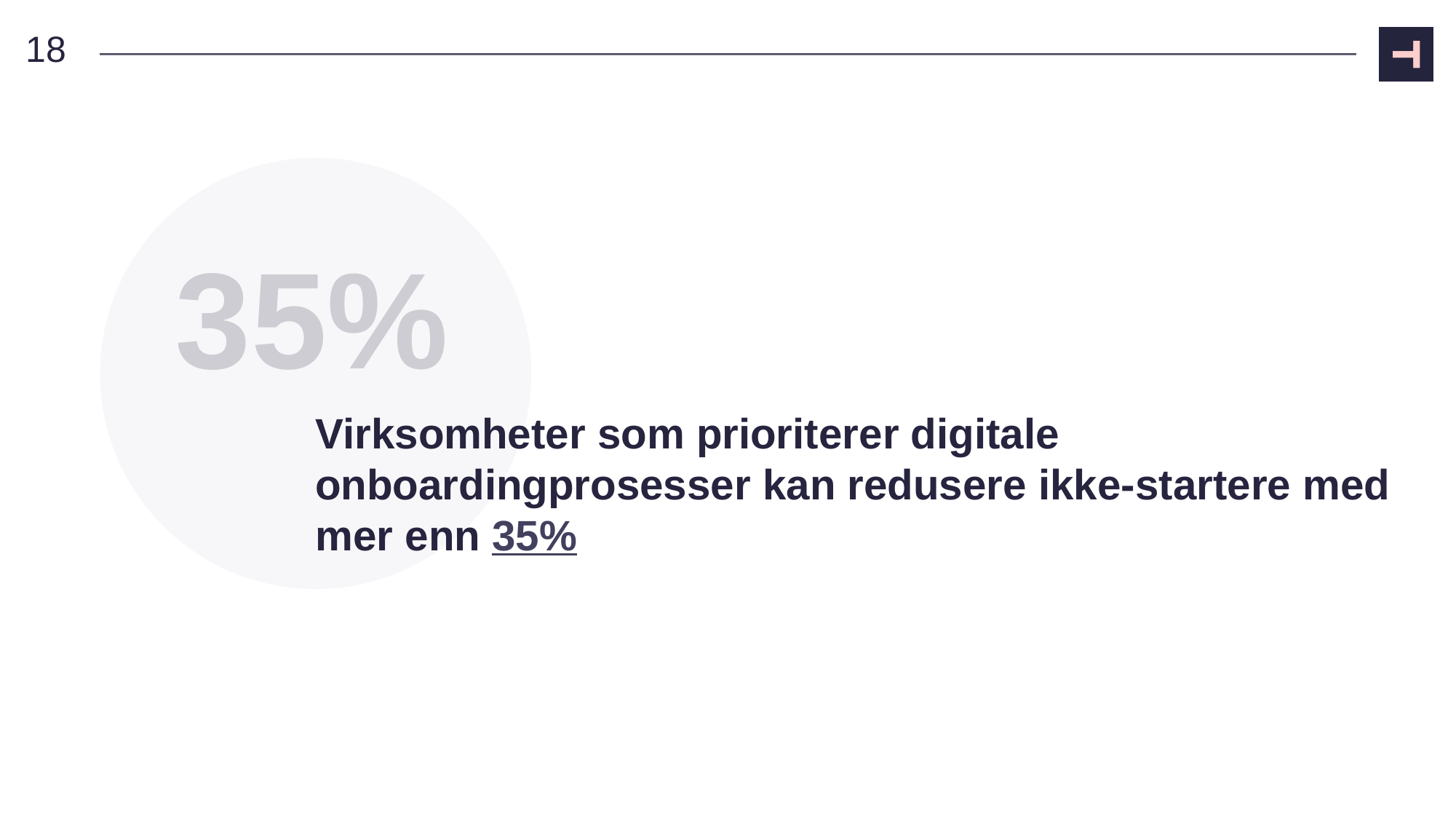

18

35%
# Virksomheter som prioriterer digitale onboardingprosesser kan redusere ikke-startere med mer enn 35%